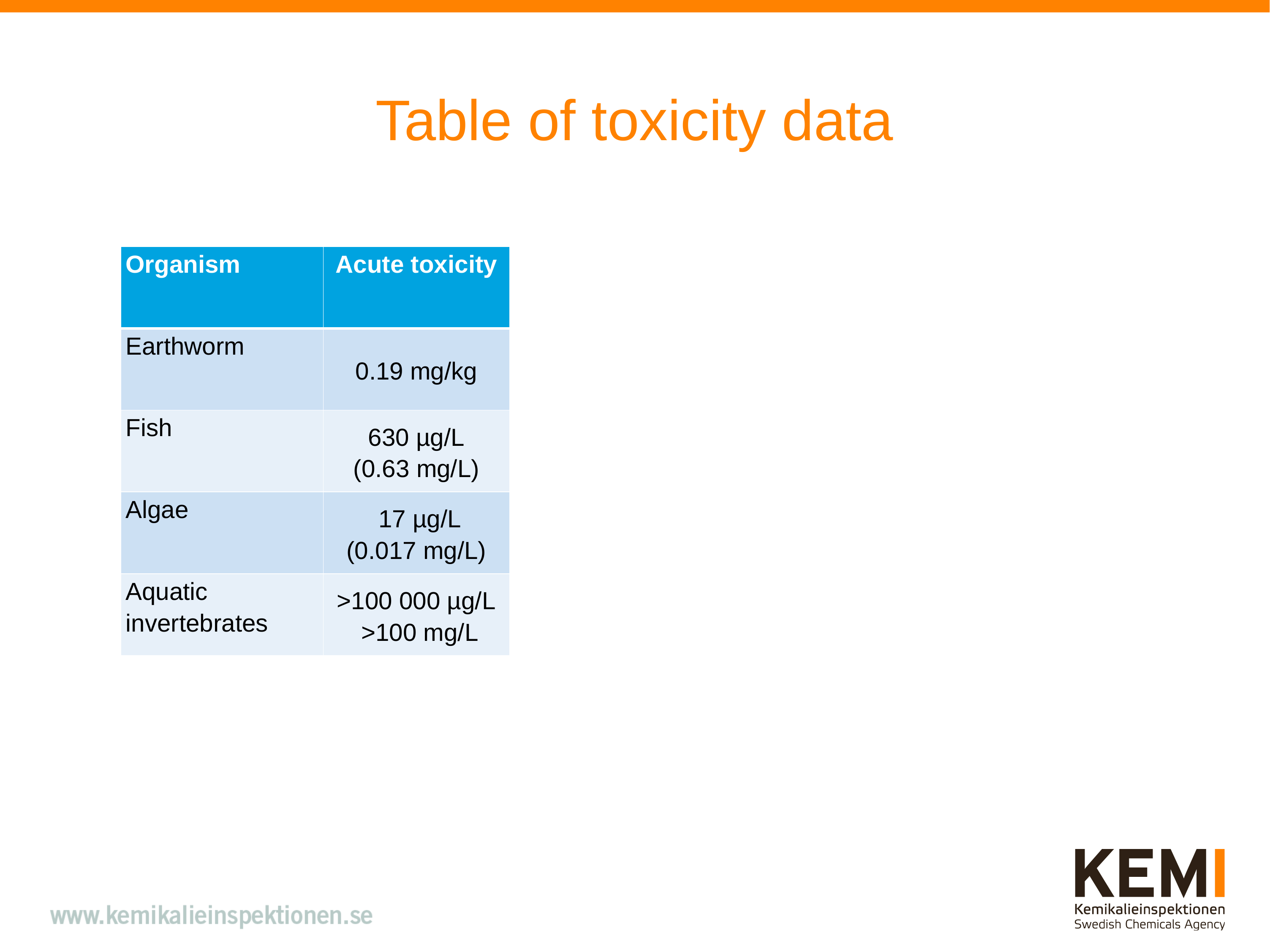

# Table of toxicity data
| Organism | Acute toxicity |
| --- | --- |
| Earthworm | 0.19 mg/kg |
| Fish | 630 µg/L (0.63 mg/L) |
| Algae | 17 µg/L (0.017 mg/L) |
| Aquatic invertebrates | >100 000 µg/L  >100 mg/L |